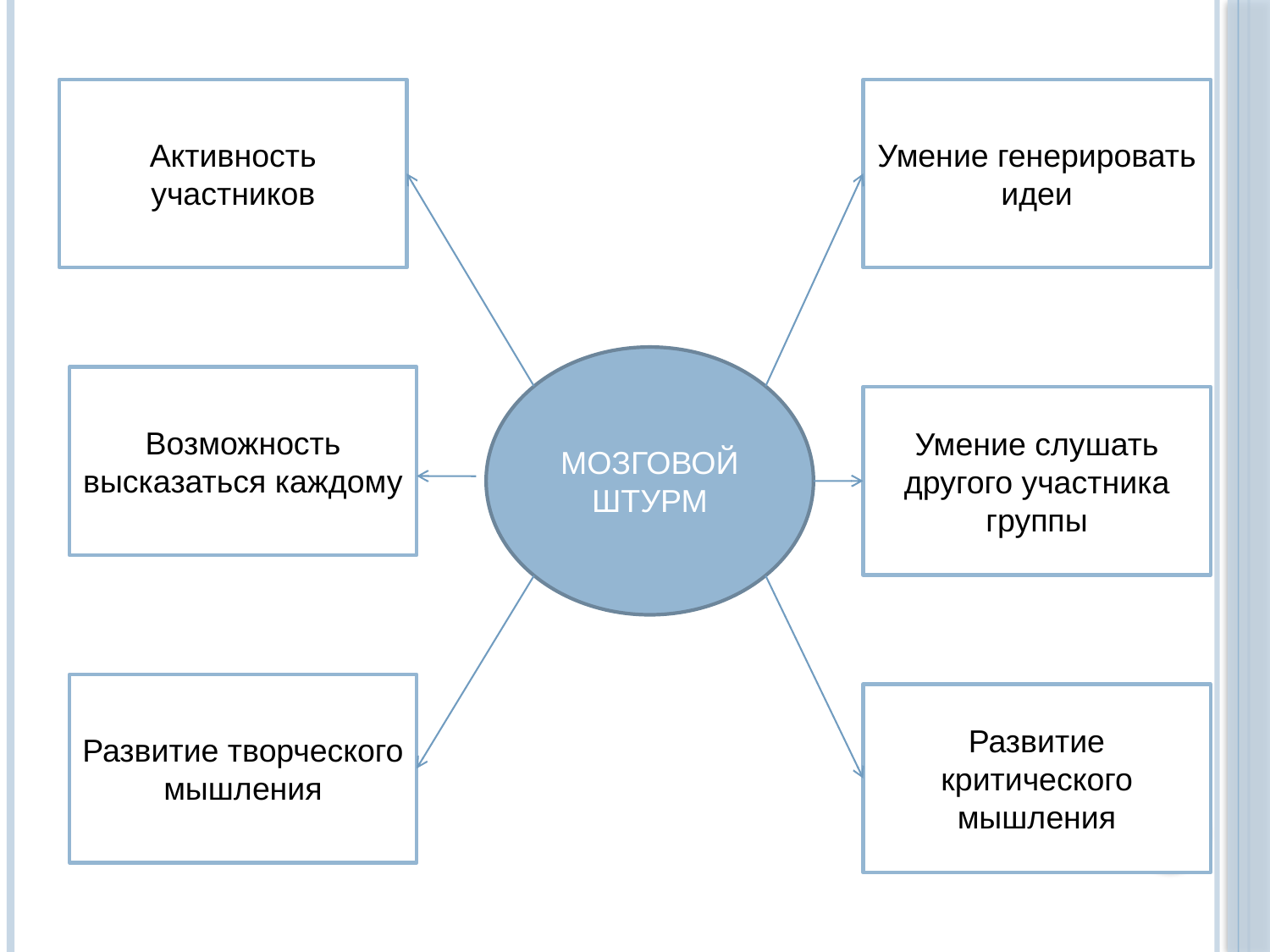

Активность участников
Умение генерировать идеи
МОЗГОВОЙ ШТУРМ
Возможность высказаться каждому
Умение слушать другого участника группы
Развитие творческого мышления
Развитие критического мышления